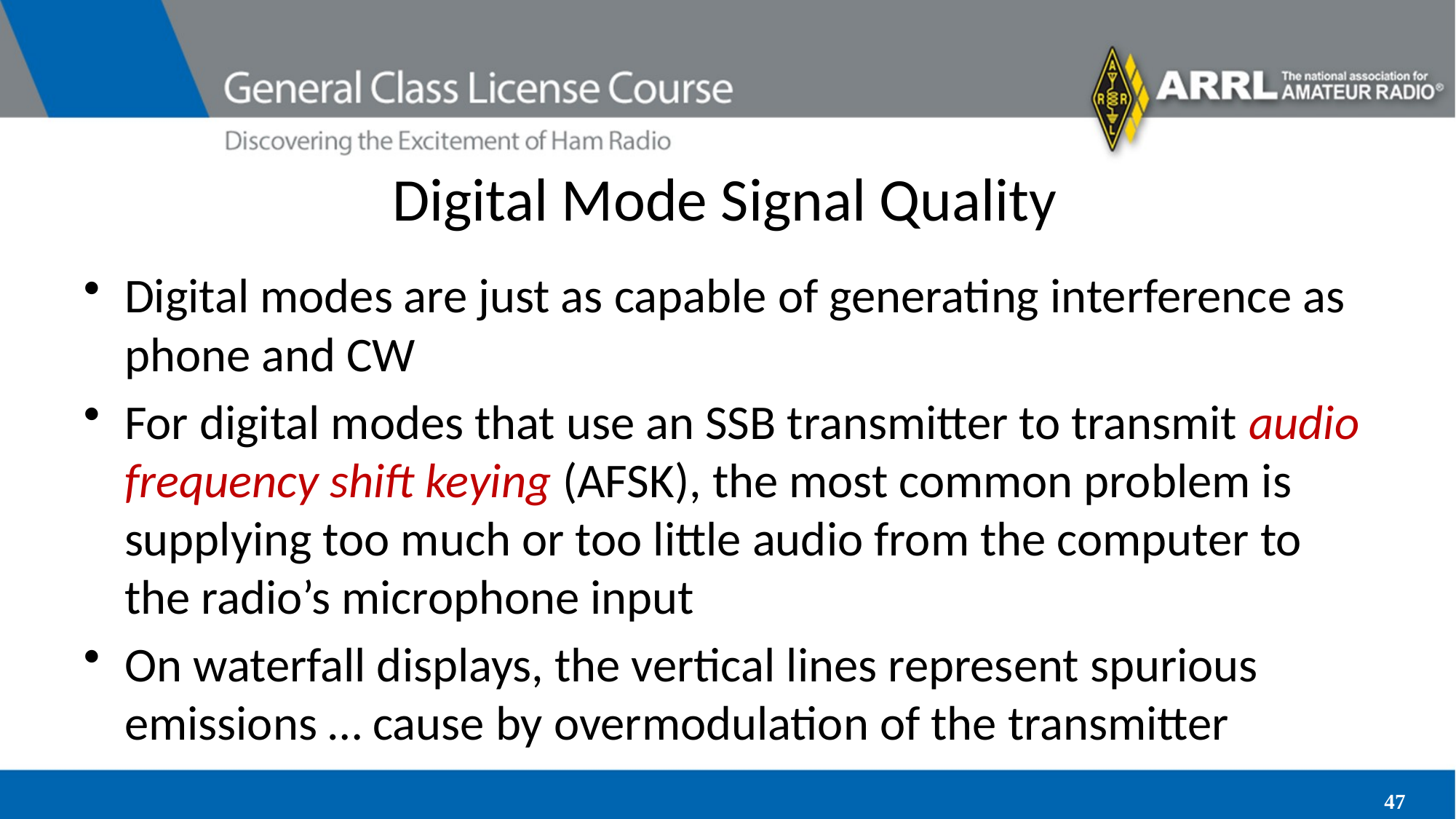

# Digital Mode Signal Quality
Digital modes are just as capable of generating interference as phone and CW
For digital modes that use an SSB transmitter to transmit audio frequency shift keying (AFSK), the most common problem is supplying too much or too little audio from the computer to the radio’s microphone input
On waterfall displays, the vertical lines represent spurious emissions … cause by overmodulation of the transmitter